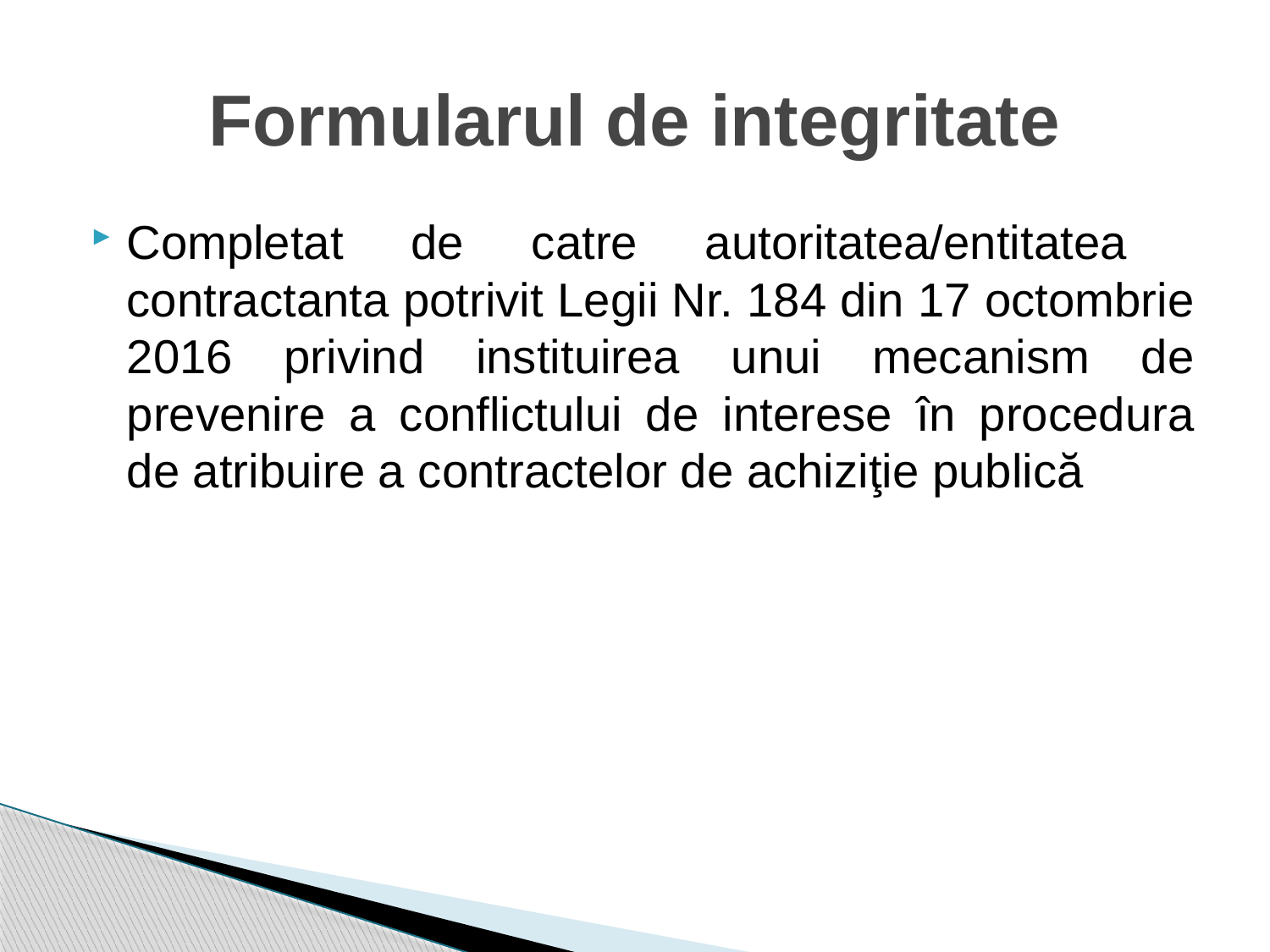

# Formularul de integritate
Completat de catre autoritatea/entitatea  contractanta potrivit Legii Nr. 184 din 17 octombrie 2016 privind instituirea unui mecanism de prevenire a conflictului de interese în procedura de atribuire a contractelor de achiziţie publică